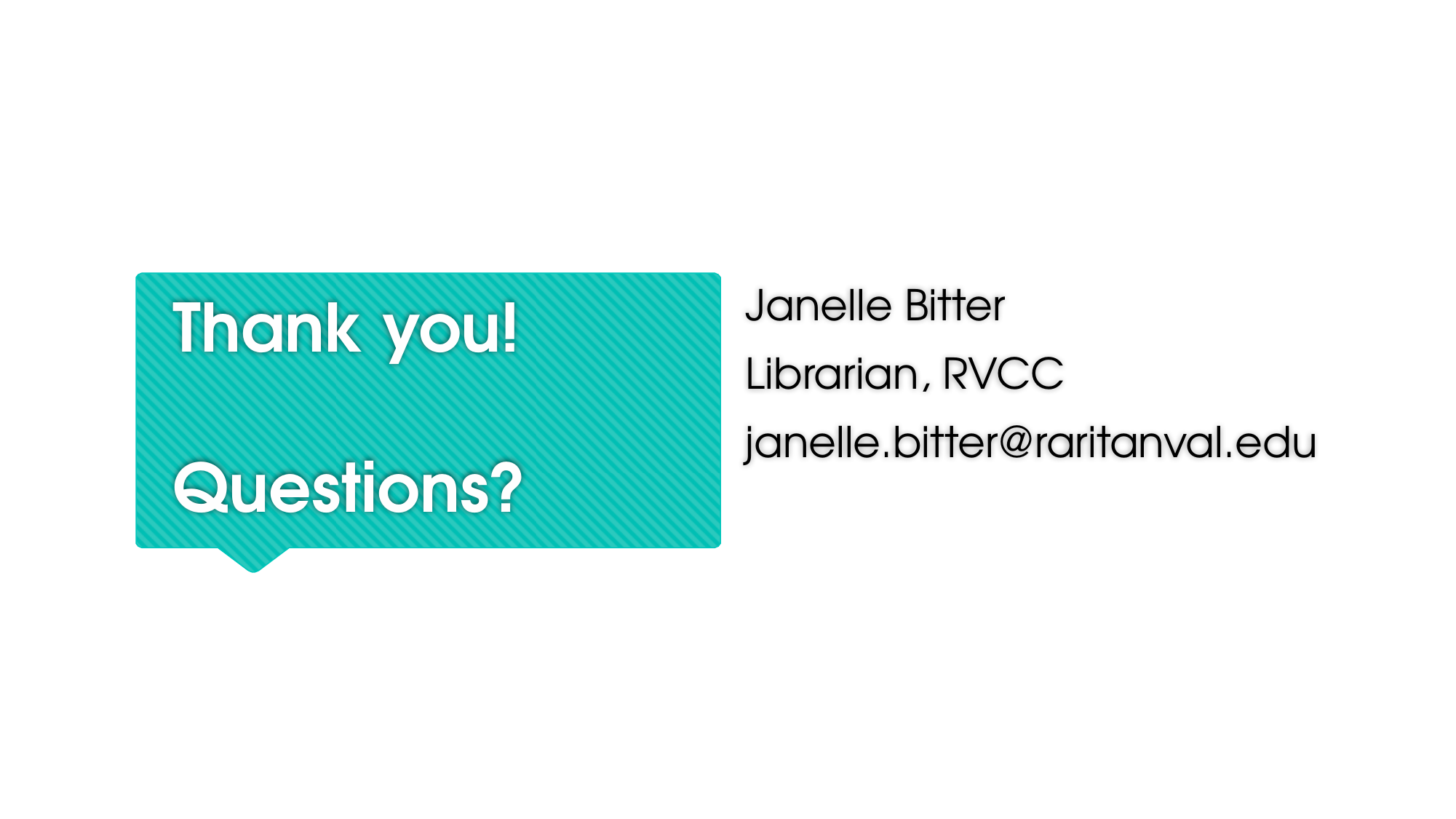

Janelle Bitter
Librarian, RVCC
janelle.bitter@raritanval.edu
# Thank you! Questions?